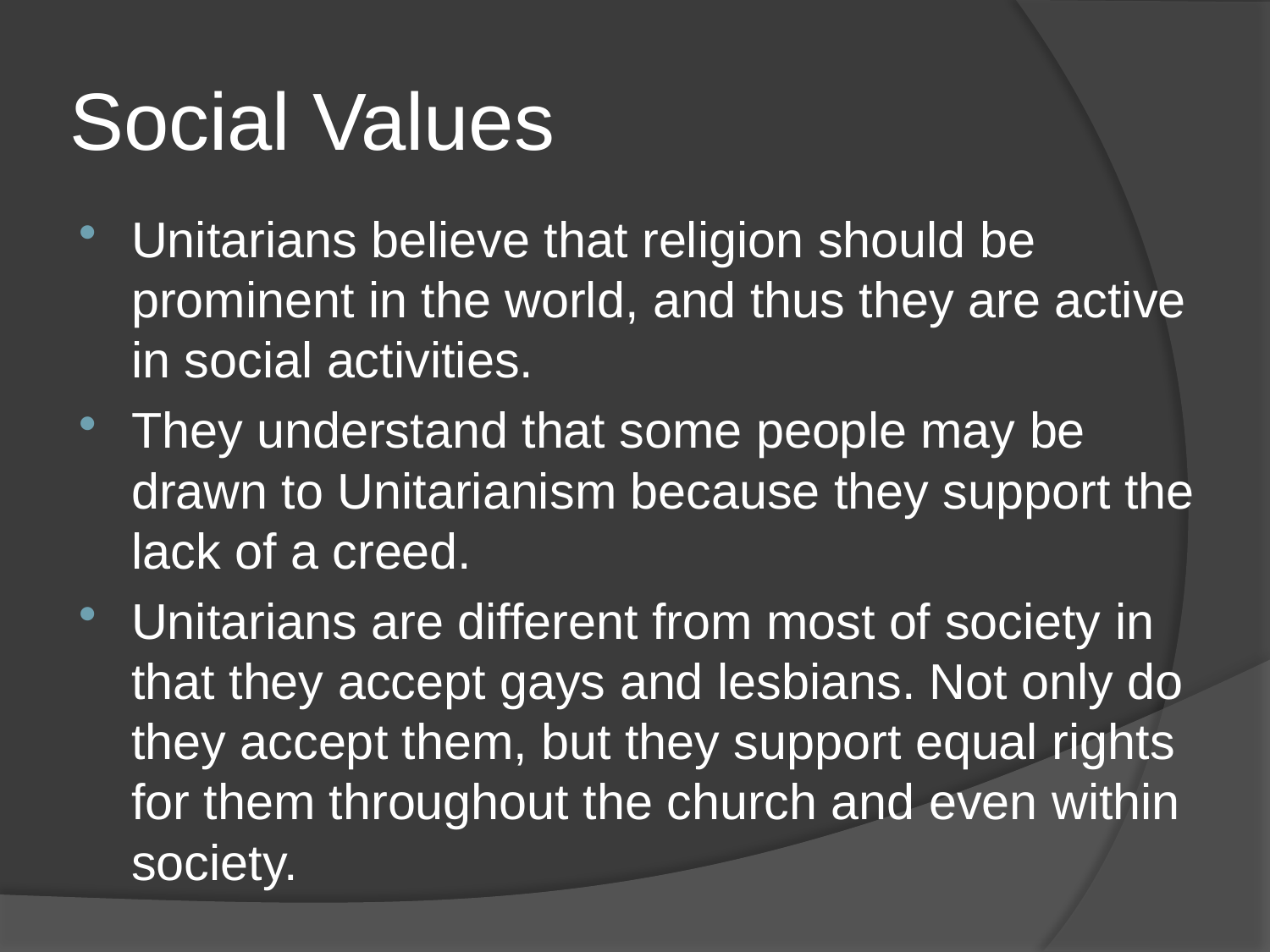

# Social Values
Unitarians believe that religion should be prominent in the world, and thus they are active in social activities.
They understand that some people may be drawn to Unitarianism because they support the lack of a creed.
Unitarians are different from most of society in that they accept gays and lesbians. Not only do they accept them, but they support equal rights for them throughout the church and even within society.